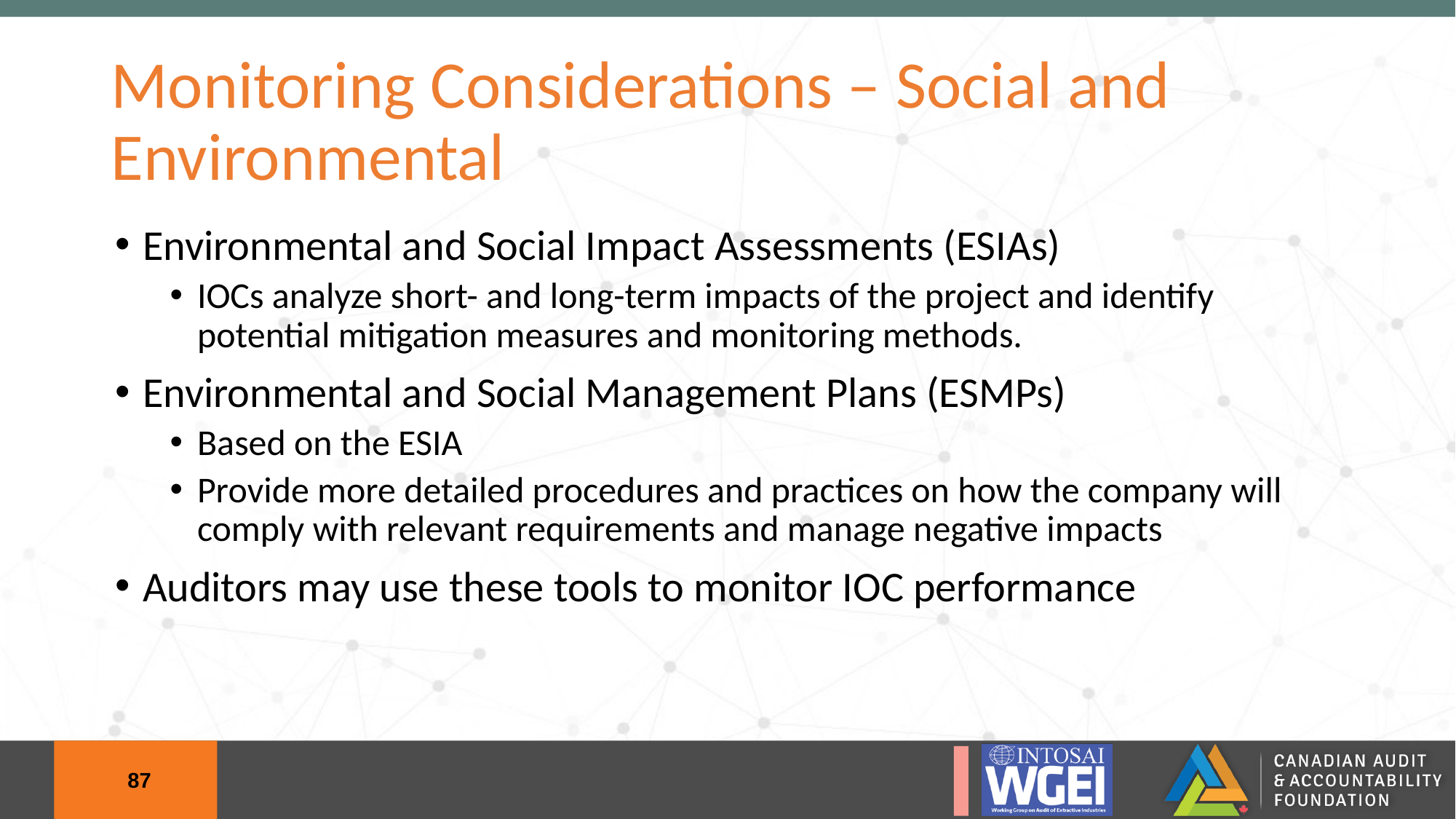

# Monitoring Considerations – Social and Environmental
Environmental and Social Impact Assessments (ESIAs)
IOCs analyze short- and long-term impacts of the project and identify potential mitigation measures and monitoring methods.
Environmental and Social Management Plans (ESMPs)
Based on the ESIA
Provide more detailed procedures and practices on how the company will comply with relevant requirements and manage negative impacts
Auditors may use these tools to monitor IOC performance